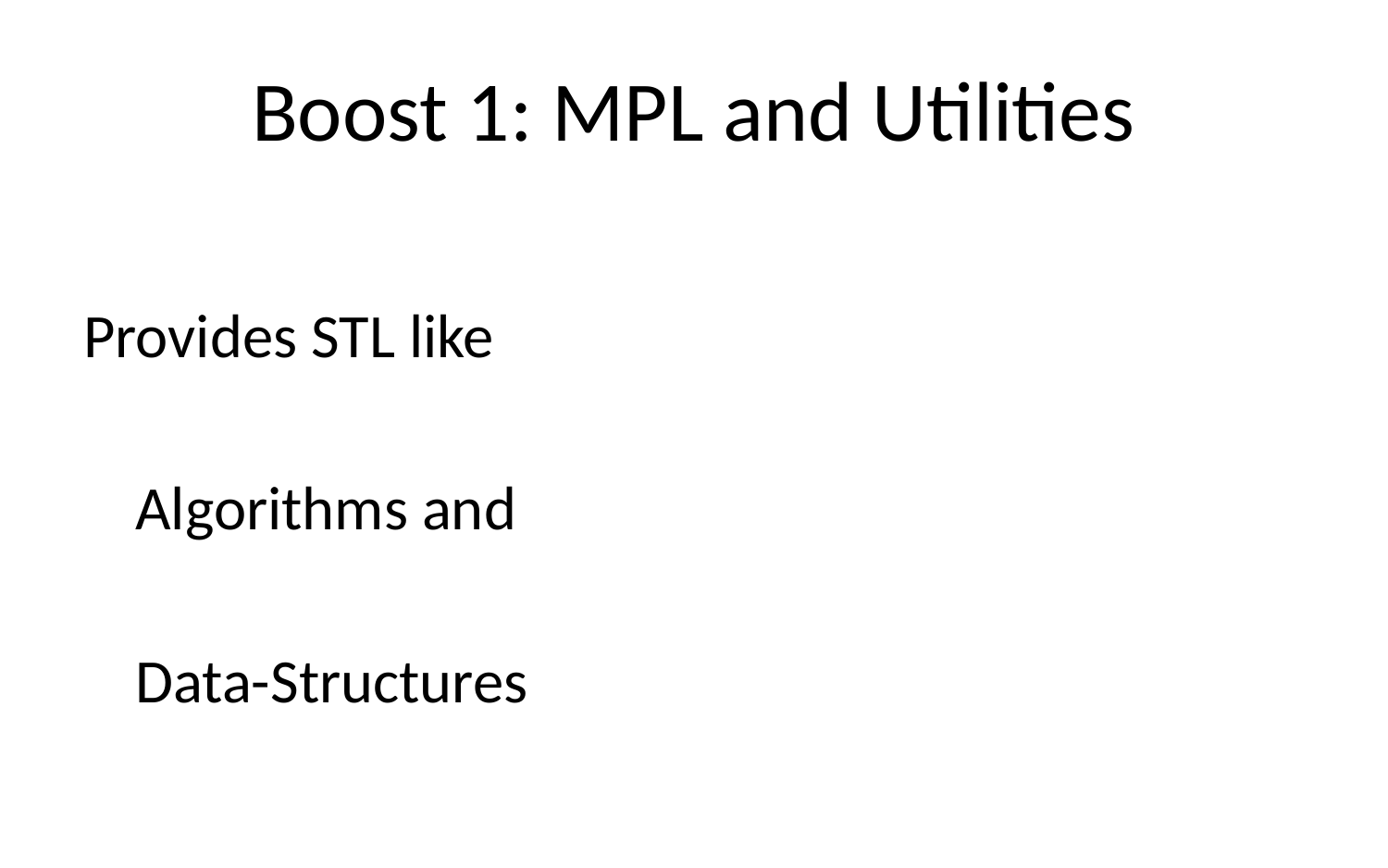

# Boost 1: MPL and Utilities

Provides STL like

	Algorithms and

	Data-Structures